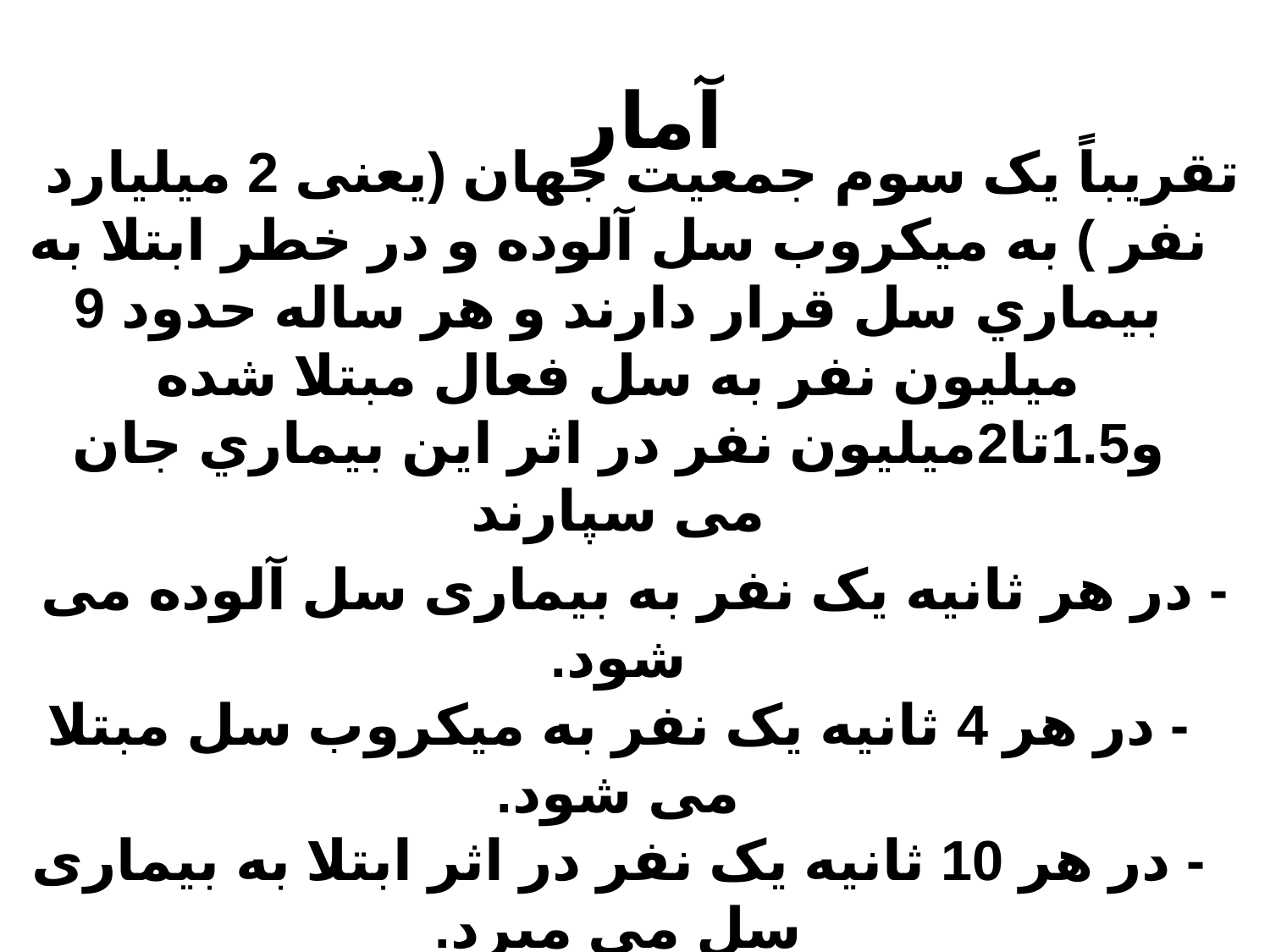

# آمار
تقریباً یک سوم جمعیت جهان (یعنی 2 میلیارد نفر ) به میکروب سل آلوده و در خطر ابتلا به بیماري سل قرار دارند و هر ساله حدود 9 میلیون نفر به سل فعال مبتلا شده و1.5تا2میلیون نفر در اثر این بیماري جان می سپارند
 - در هر ثانیه یک نفر به بیماری سل آلوده می شود.
- در هر 4 ثانیه یک نفر به میکروب سل مبتلا می شود.
- در هر 10 ثانیه یک نفر در اثر ابتلا به بیماری سل می میرد.